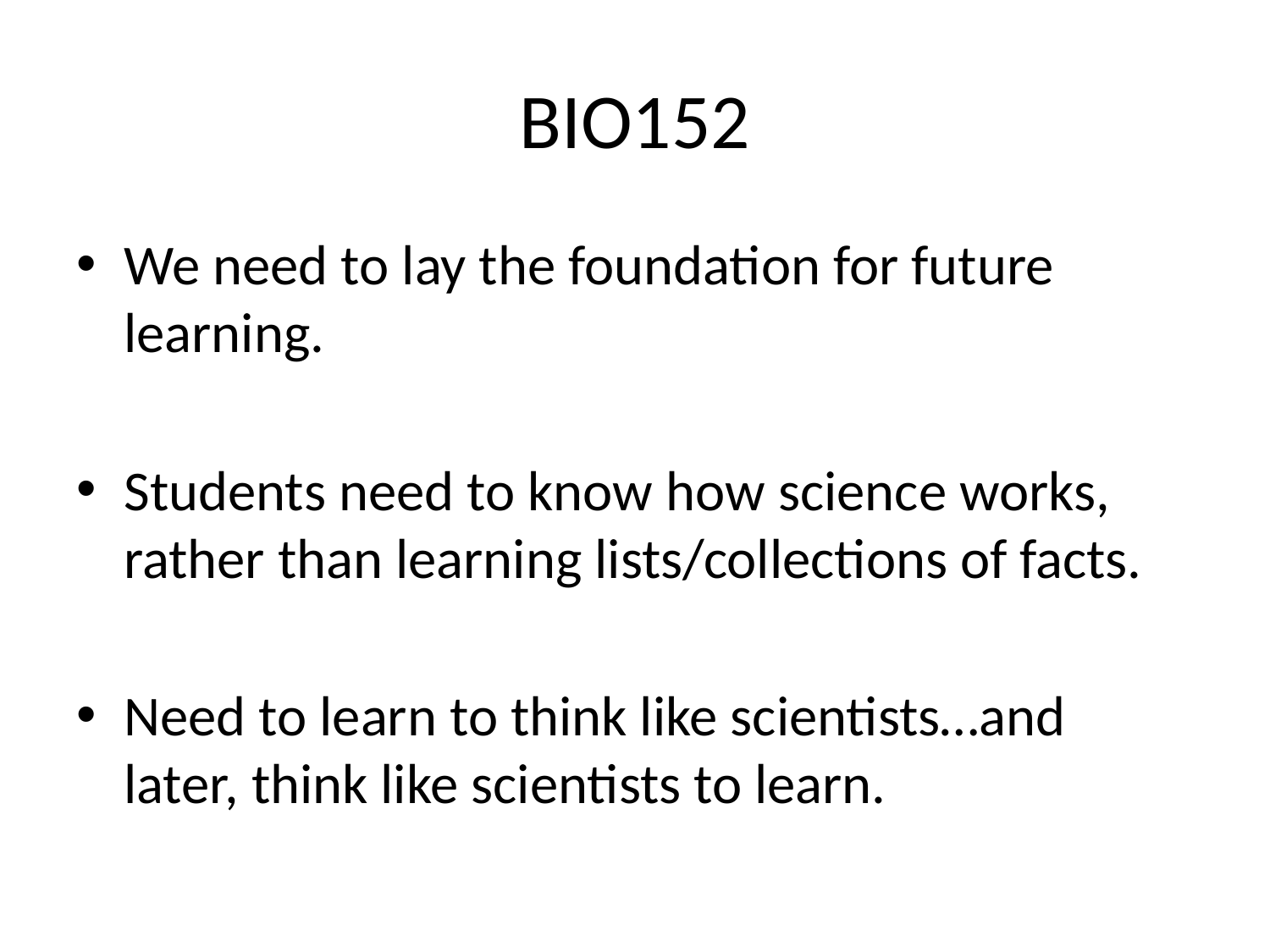

# BIO152
We need to lay the foundation for future learning.

Students need to know how science works, rather than learning lists/collections of facts.

Need to learn to think like scientists…and later, think like scientists to learn.